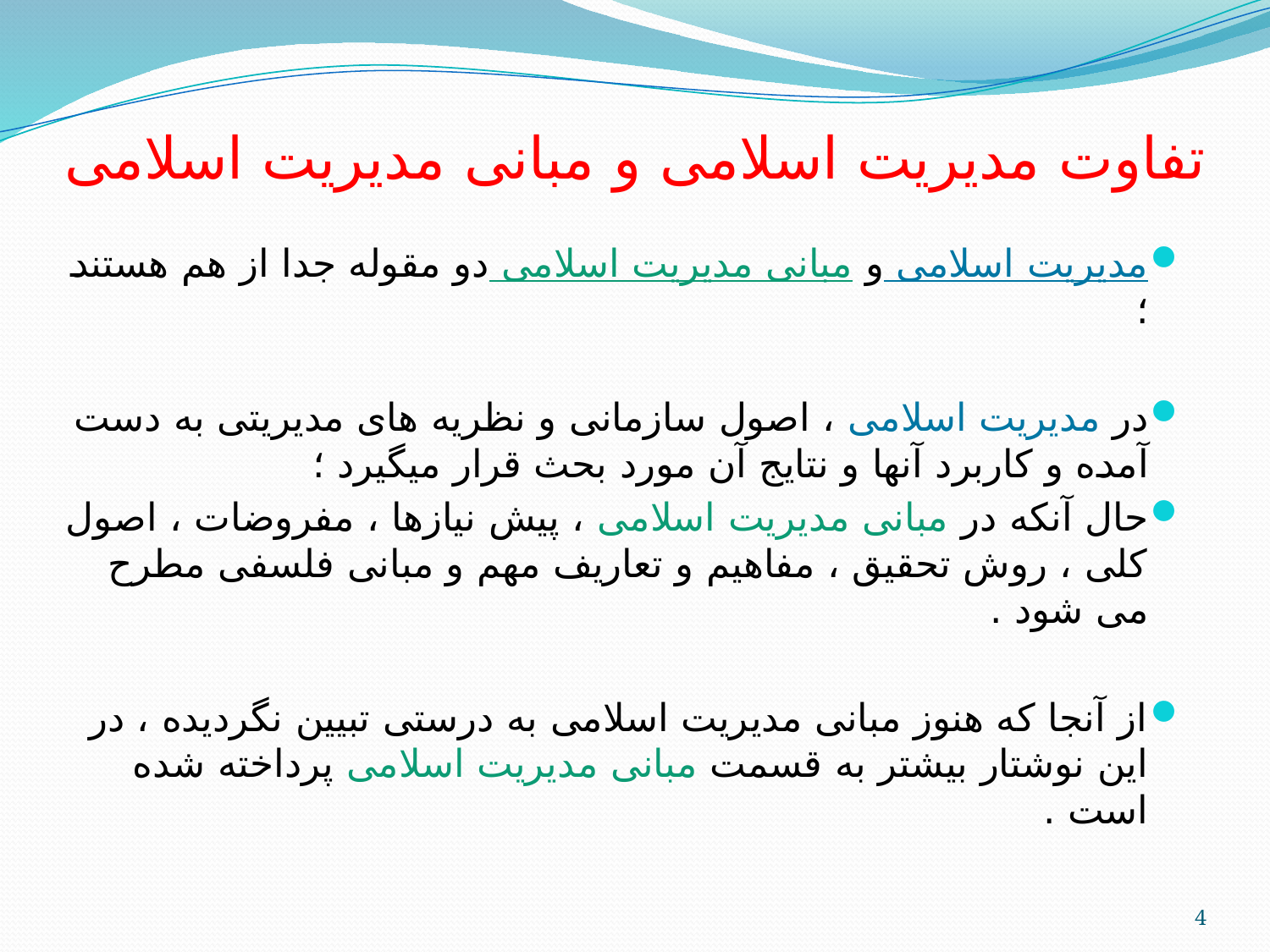

# تفاوت مدیریت اسلامی و مبانی مدیریت اسلامی
مدیریت اسلامی و مبانی مدیریت اسلامی دو مقوله جدا از هم هستند ؛

در مدیریت اسلامی ، اصول سازمانی و نظریه های مدیریتی به دست آمده و کاربرد آنها و نتایج آن مورد بحث قرار میگیرد ؛
حال آنکه در مبانی مدیریت اسلامی ، پیش نیازها ، مفروضات ، اصول کلی ، روش تحقیق ، مفاهیم و تعاریف مهم و مبانی فلسفی مطرح می شود .

از آنجا که هنوز مبانی مدیریت اسلامی به درستی تبیین نگردیده ، در این نوشتار بیشتر به قسمت مبانی مدیریت اسلامی پرداخته شده است .
4